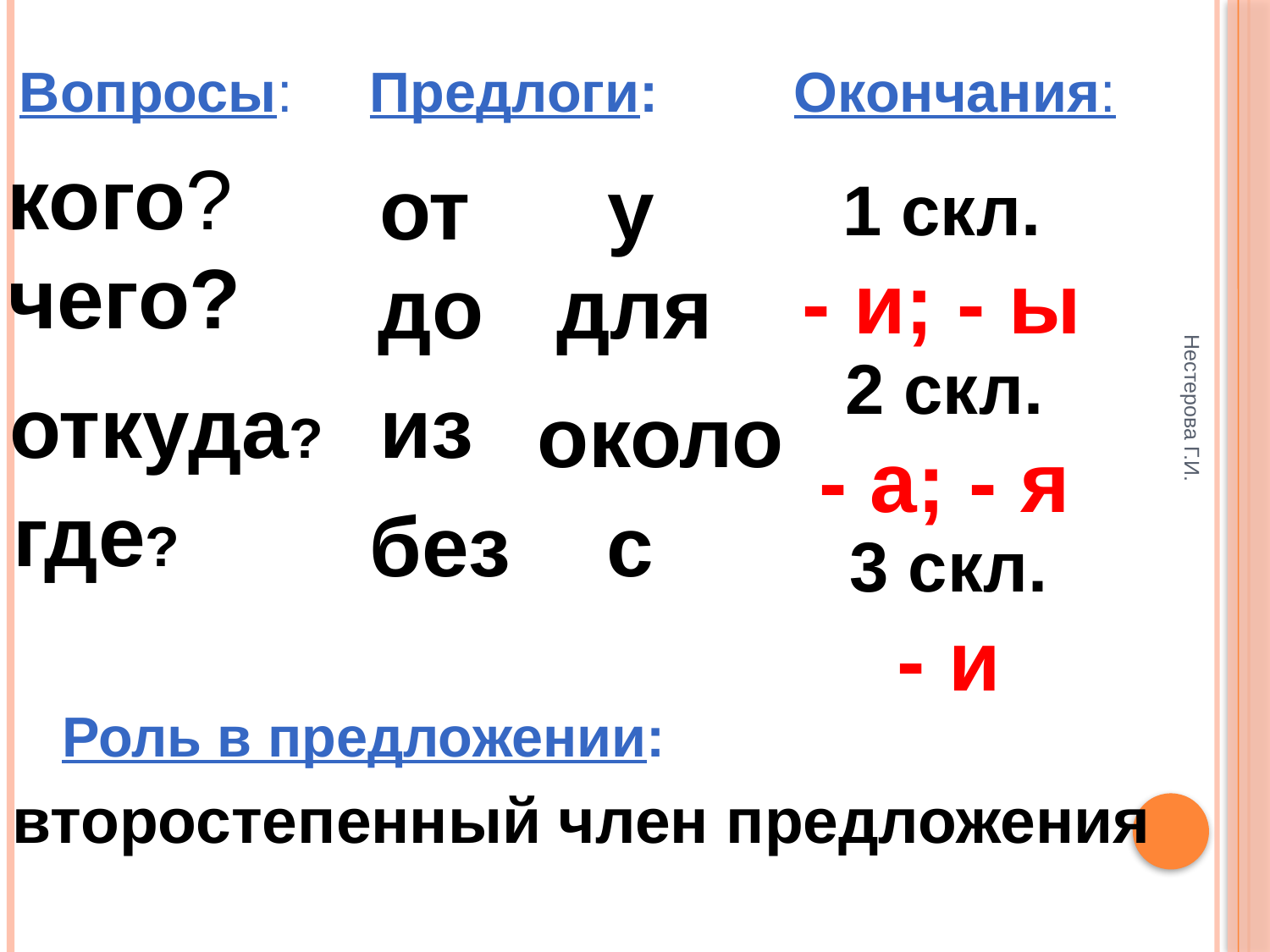

Вопросы:
Предлоги:
Окончания:
кого?
от
у
1 скл.
- и; - ы
чего?
до
для
2 скл.
- а; - я
откуда?
из
около
где?
без
с
3 скл.
- и
Нестерова Г.И.
Роль в предложении:
второстепенный член предложения